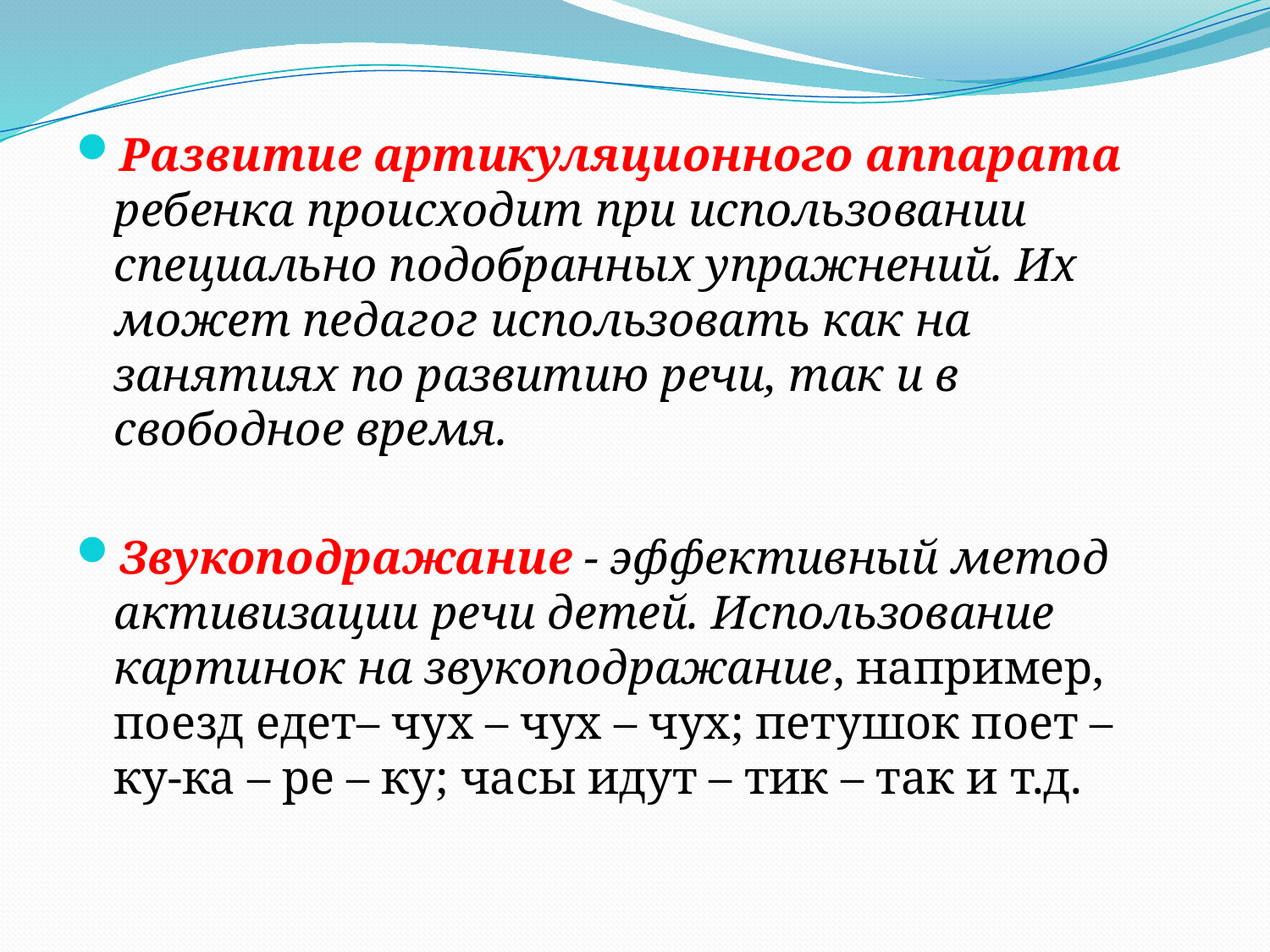

#
Развитие артикуляционного аппарата ребенка происходит при использовании специально подобранных упражнений. Их может педагог использовать как на занятиях по развитию речи, так и в свободное время.

Звукоподражание - эффективный метод активизации речи детей. Использование картинок на звукоподражание, например, поезд едет– чух – чух – чух; петушок поет – ку-ка – ре – ку; часы идут – тик – так и т.д.